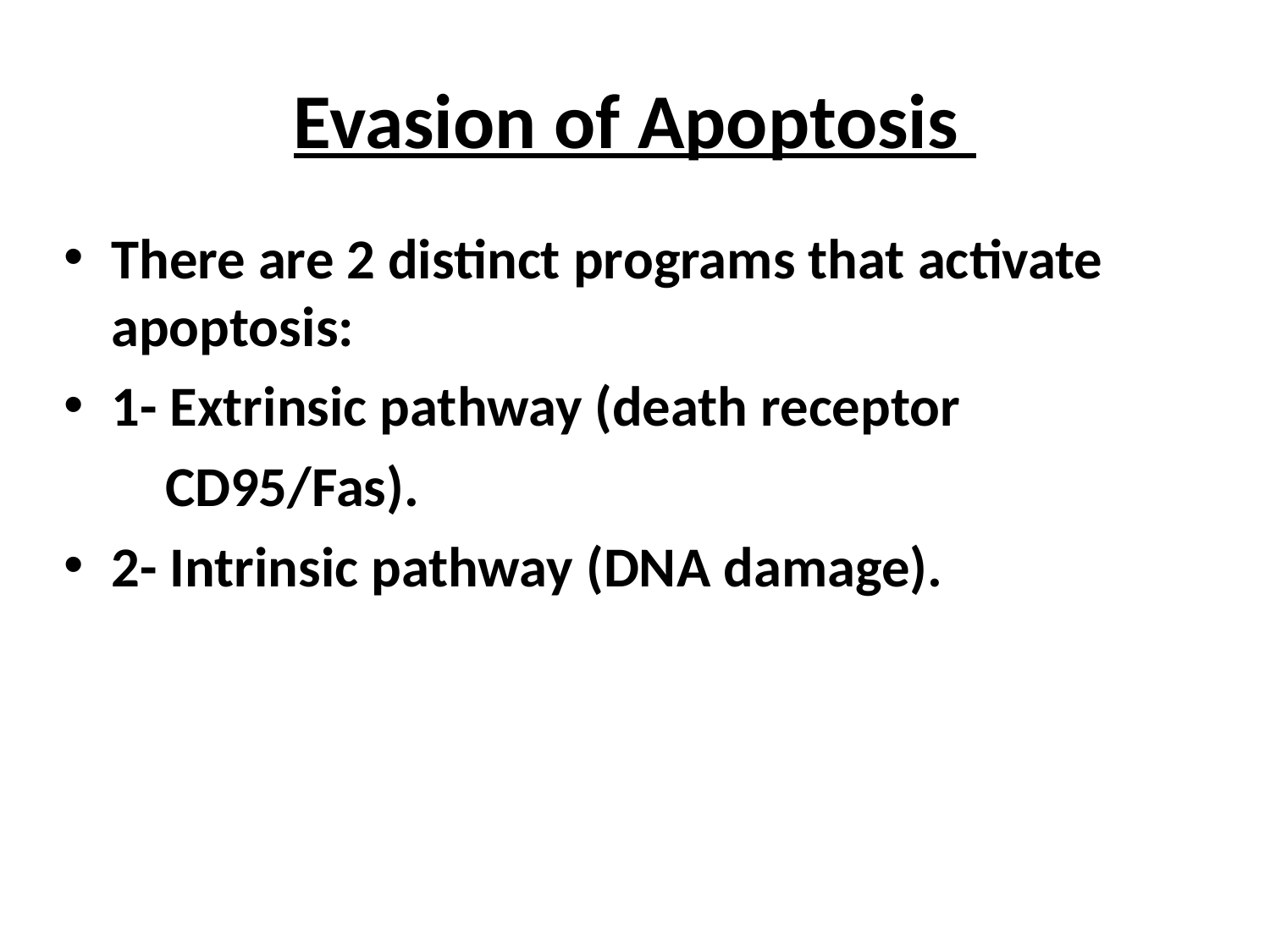

Evasion of Apoptosis
There are 2 distinct programs that activate apoptosis:
1- Extrinsic pathway (death receptor
        CD95/Fas).
2- Intrinsic pathway (DNA damage).